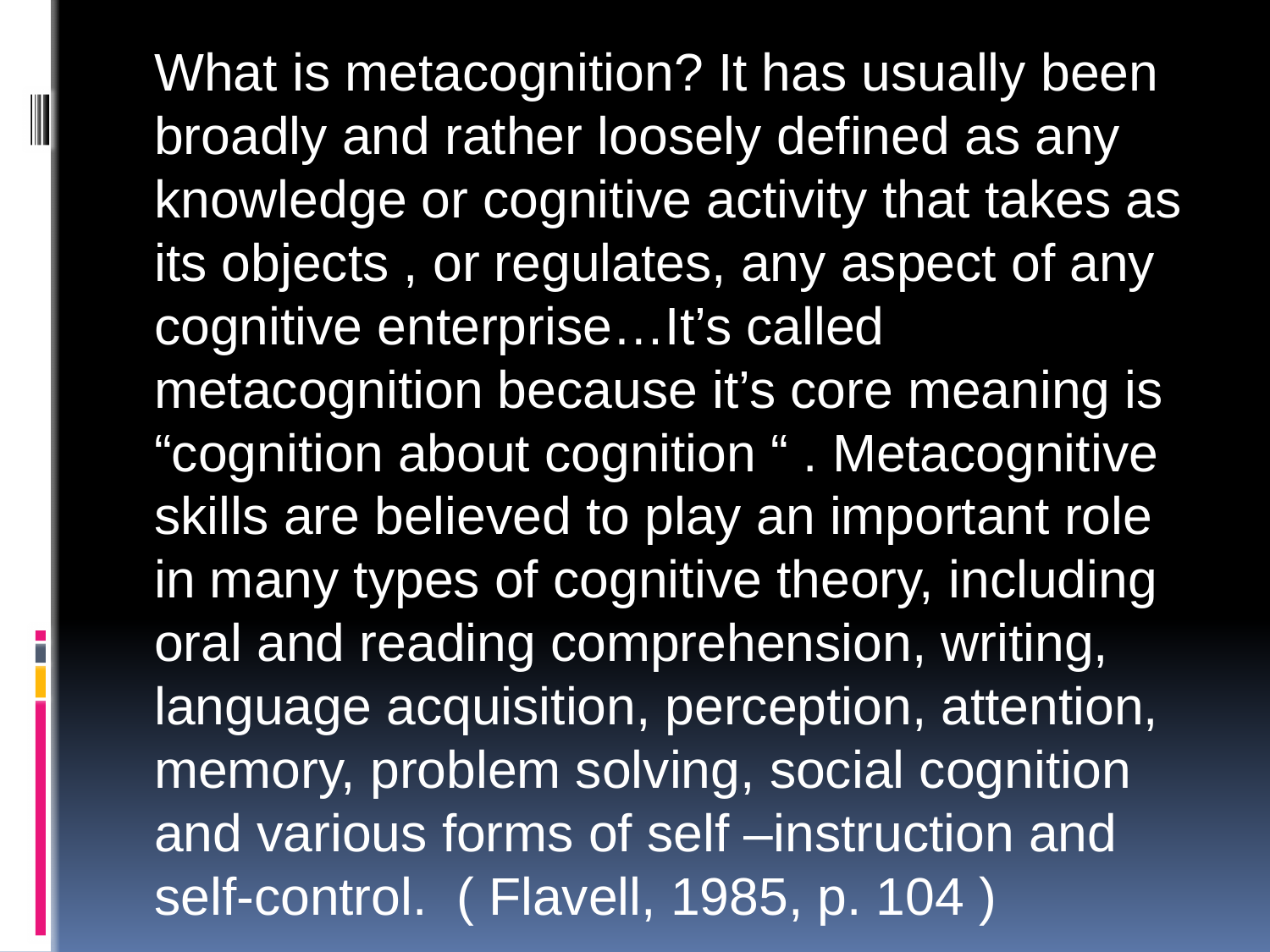

What is metacognition? It has usually been broadly and rather loosely defined as any knowledge or cognitive activity that takes as its objects , or regulates, any aspect of any cognitive enterprise…It’s called metacognition because it’s core meaning is “cognition about cognition “ . Metacognitive skills are believed to play an important role in many types of cognitive theory, including oral and reading comprehension, writing, language acquisition, perception, attention, memory, problem solving, social cognition and various forms of self –instruction and self-control.  ( Flavell, 1985, p. 104 )